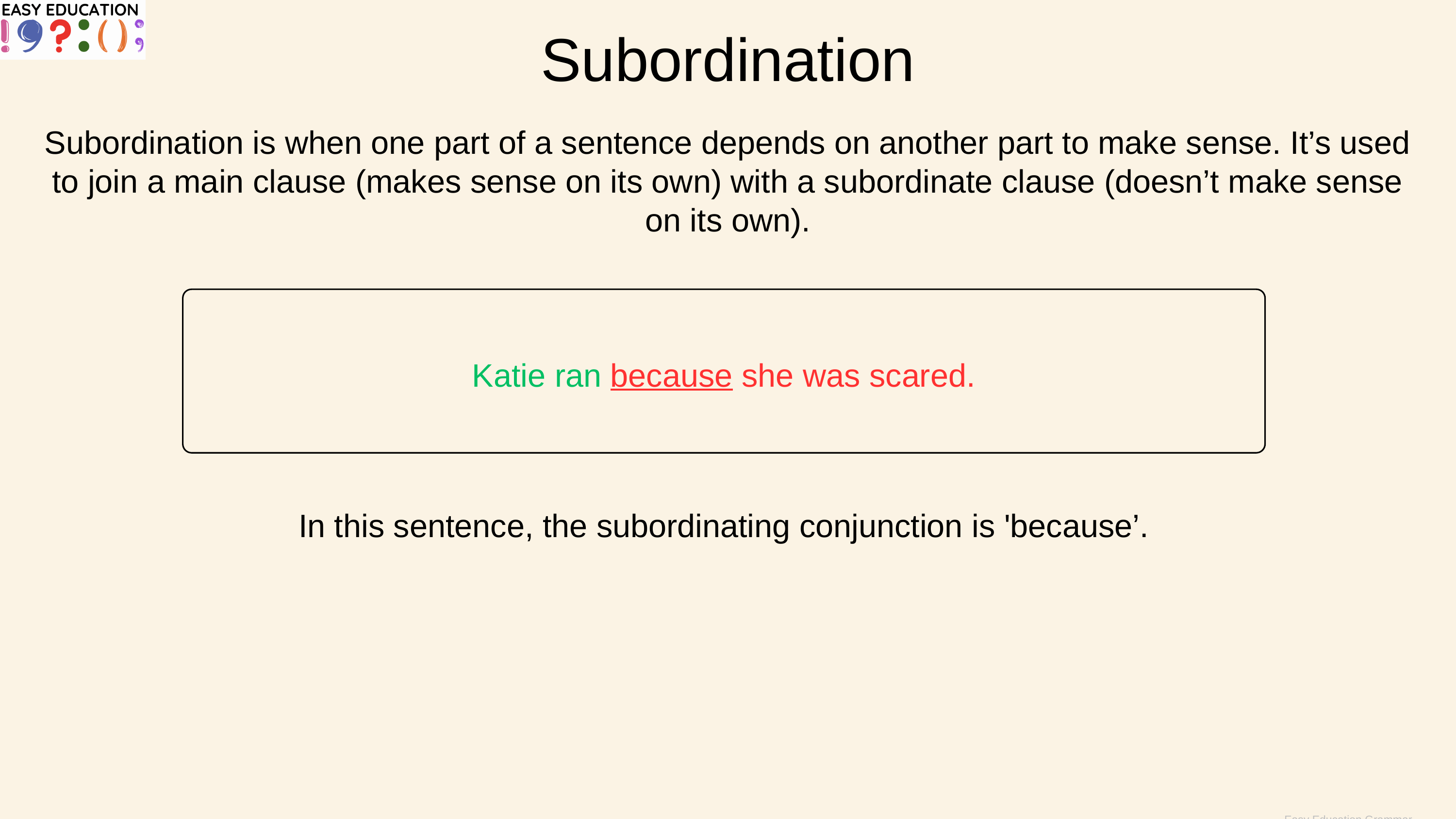

Subordination
Subordination is when one part of a sentence depends on another part to make sense. It’s used to join a main clause (makes sense on its own) with a subordinate clause (doesn’t make sense on its own).

Katie ran because she was scared.
In this sentence, the subordinating conjunction is 'because’.